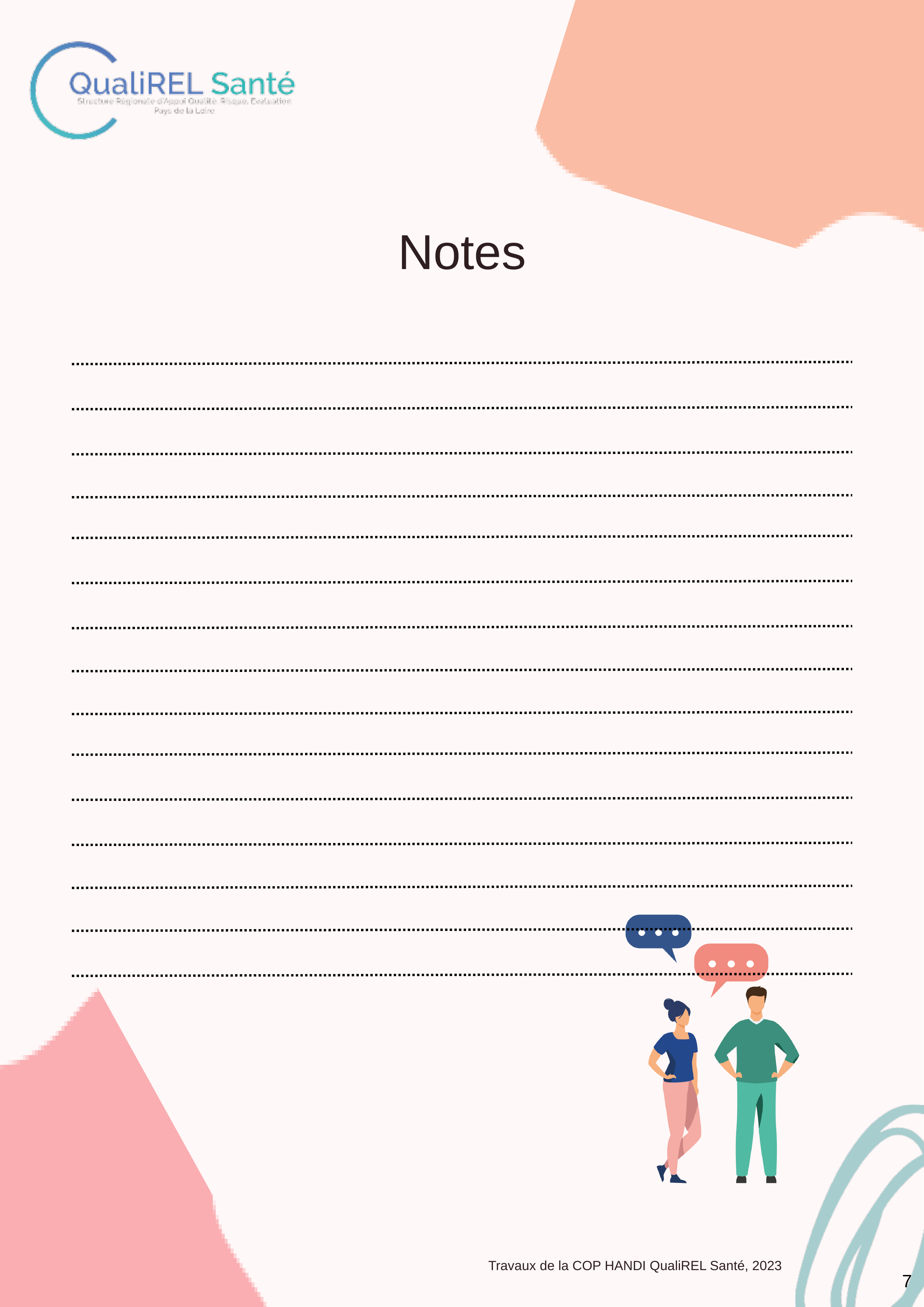

Notes

Travaux de la COP HANDI QualiREL Santé, 2023
7